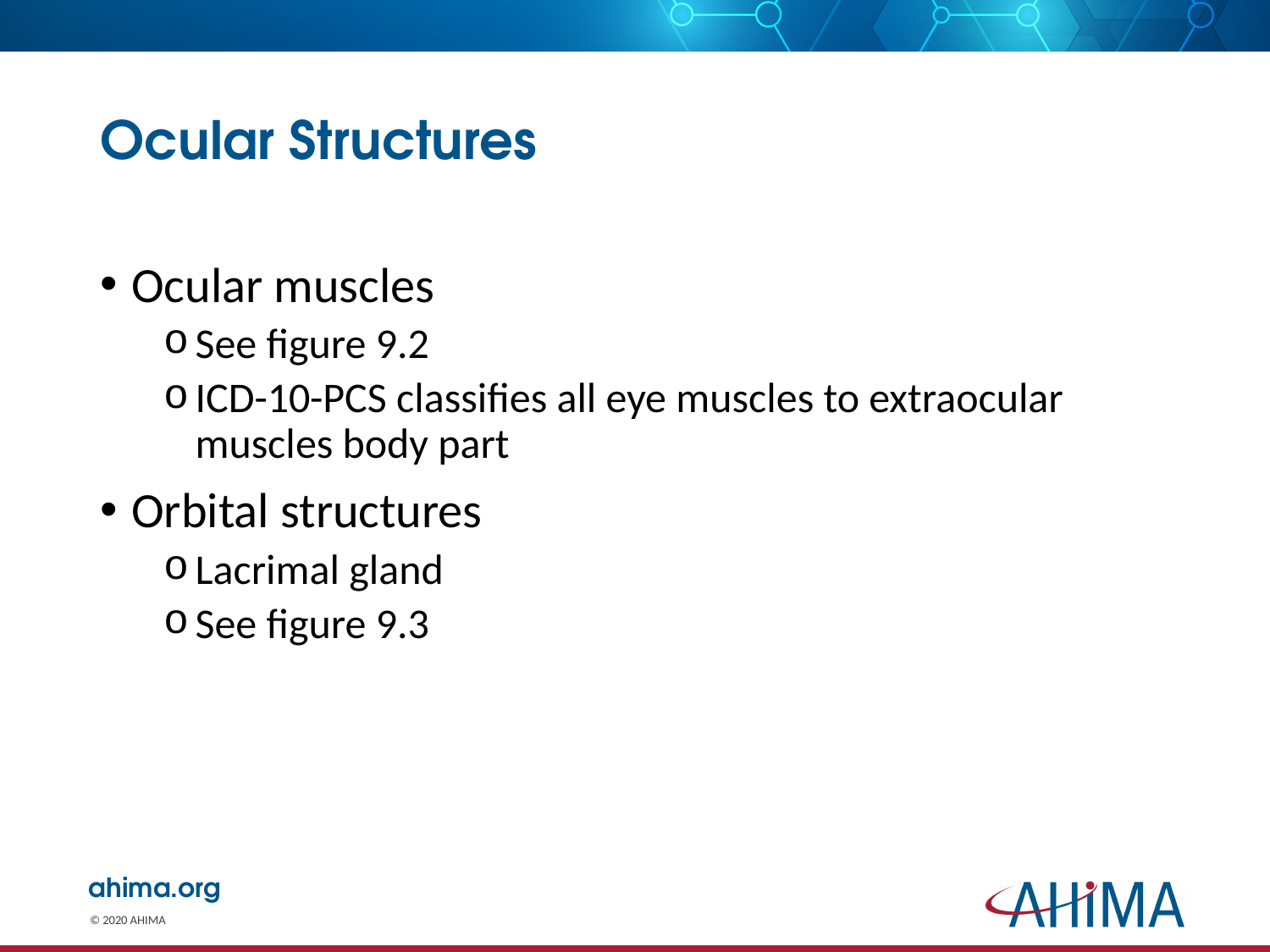

# Ocular Structures
Ocular muscles
See figure 9.2
ICD-10-PCS classifies all eye muscles to extraocular muscles body part
Orbital structures
Lacrimal gland
See figure 9.3